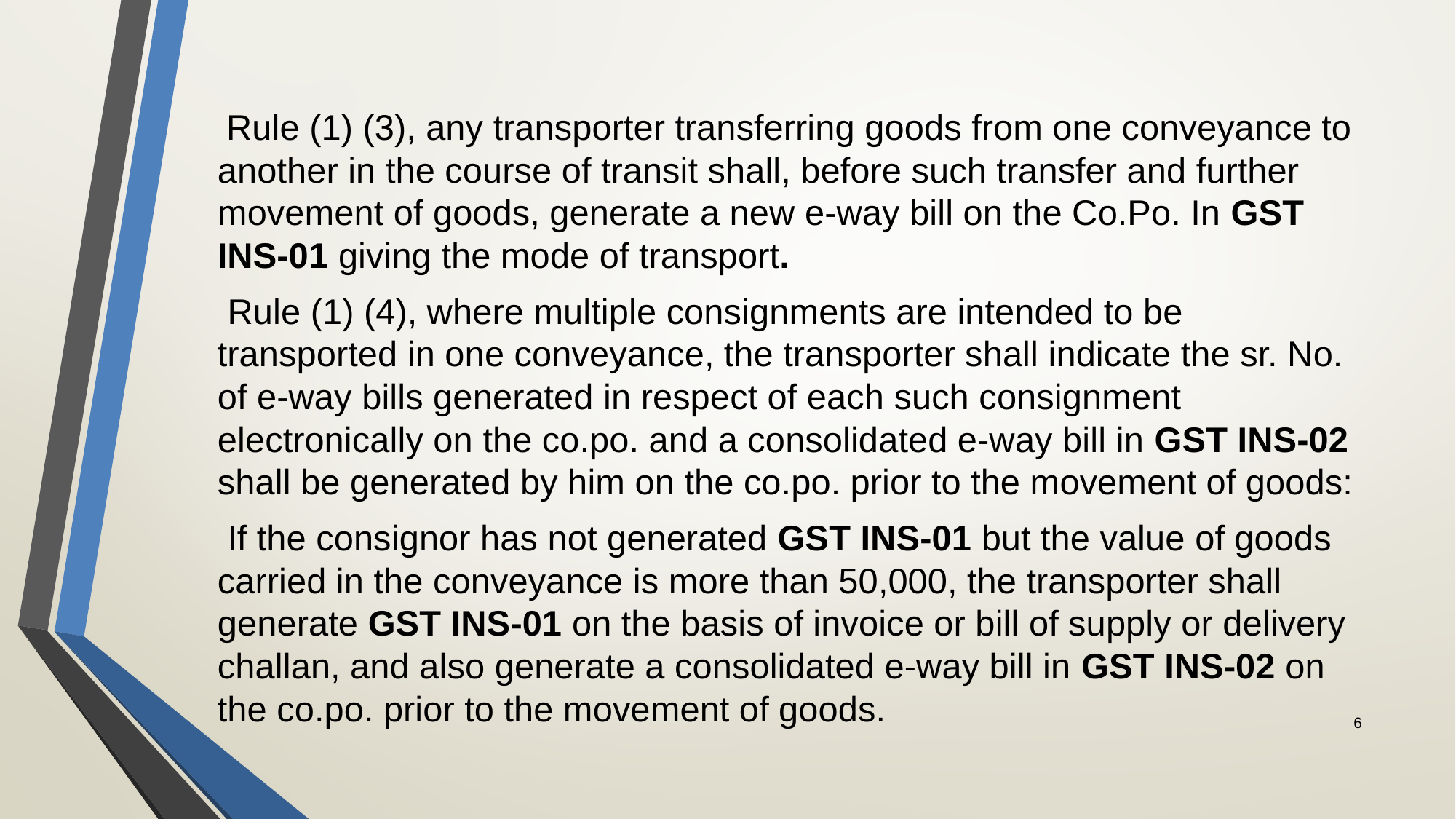

#
     Rule (1) (3), any transporter transferring goods from one conveyance to another in the course of transit shall, before such transfer and further movement of goods, generate a new e-way bill on the Co.Po. In GST INS-01 giving the mode of transport.
    Rule (1) (4), where multiple consignments are intended to be transported in one conveyance, the transporter shall indicate the sr. No. of e-way bills generated in respect of each such consignment electronically on the co.po. and a consolidated e-way bill in GST INS-02 shall be generated by him on the co.po. prior to the movement of goods:
    If the consignor has not generated GST INS-01 but the value of goods carried in the conveyance is more than 50,000, the transporter shall generate GST INS-01 on the basis of invoice or bill of supply or delivery challan, and also generate a consolidated e-way bill in GST INS-02 on the co.po. prior to the movement of goods.
6